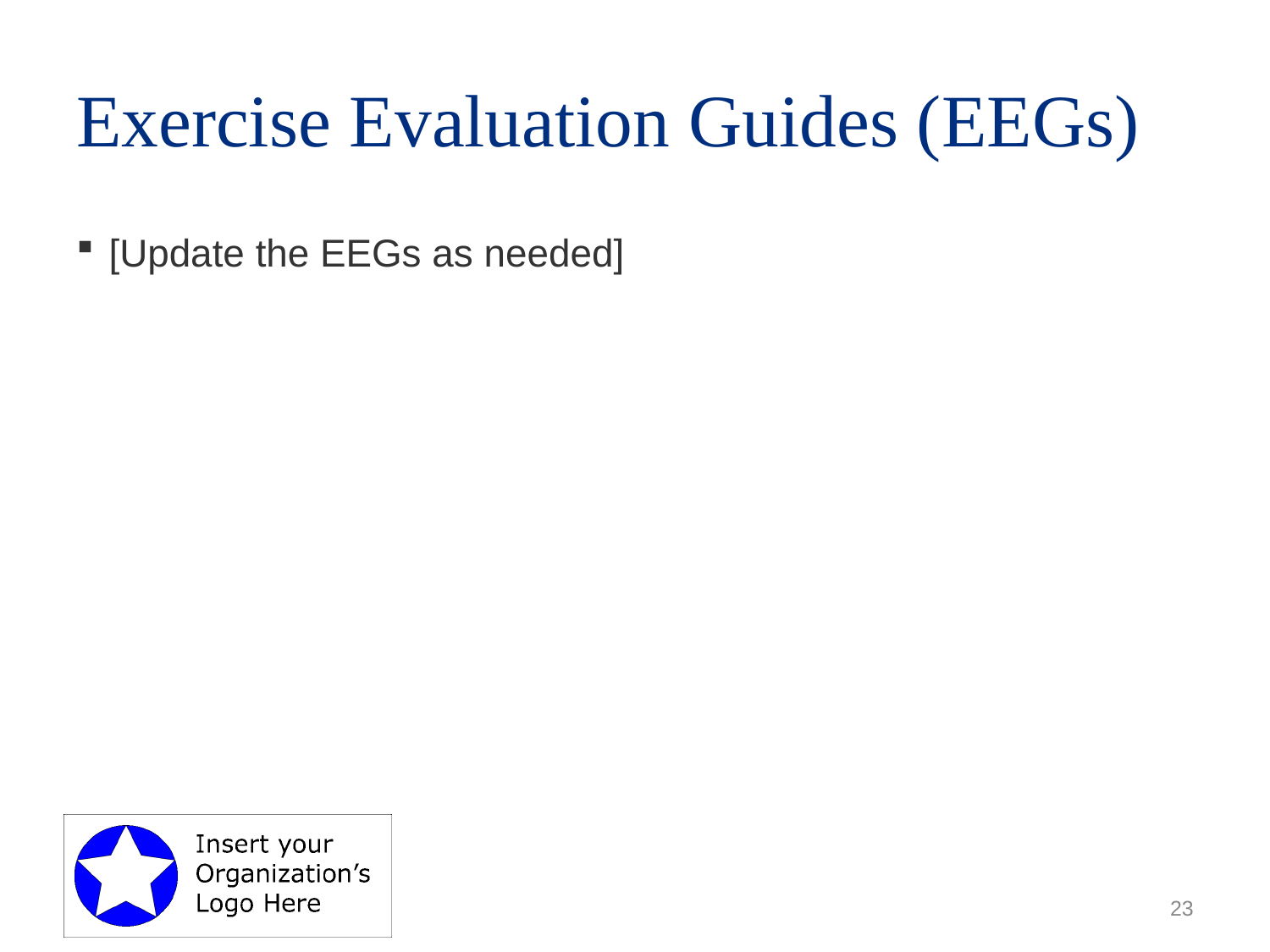

# Exercise Evaluation Guides (EEGs)
[Update the EEGs as needed]

23